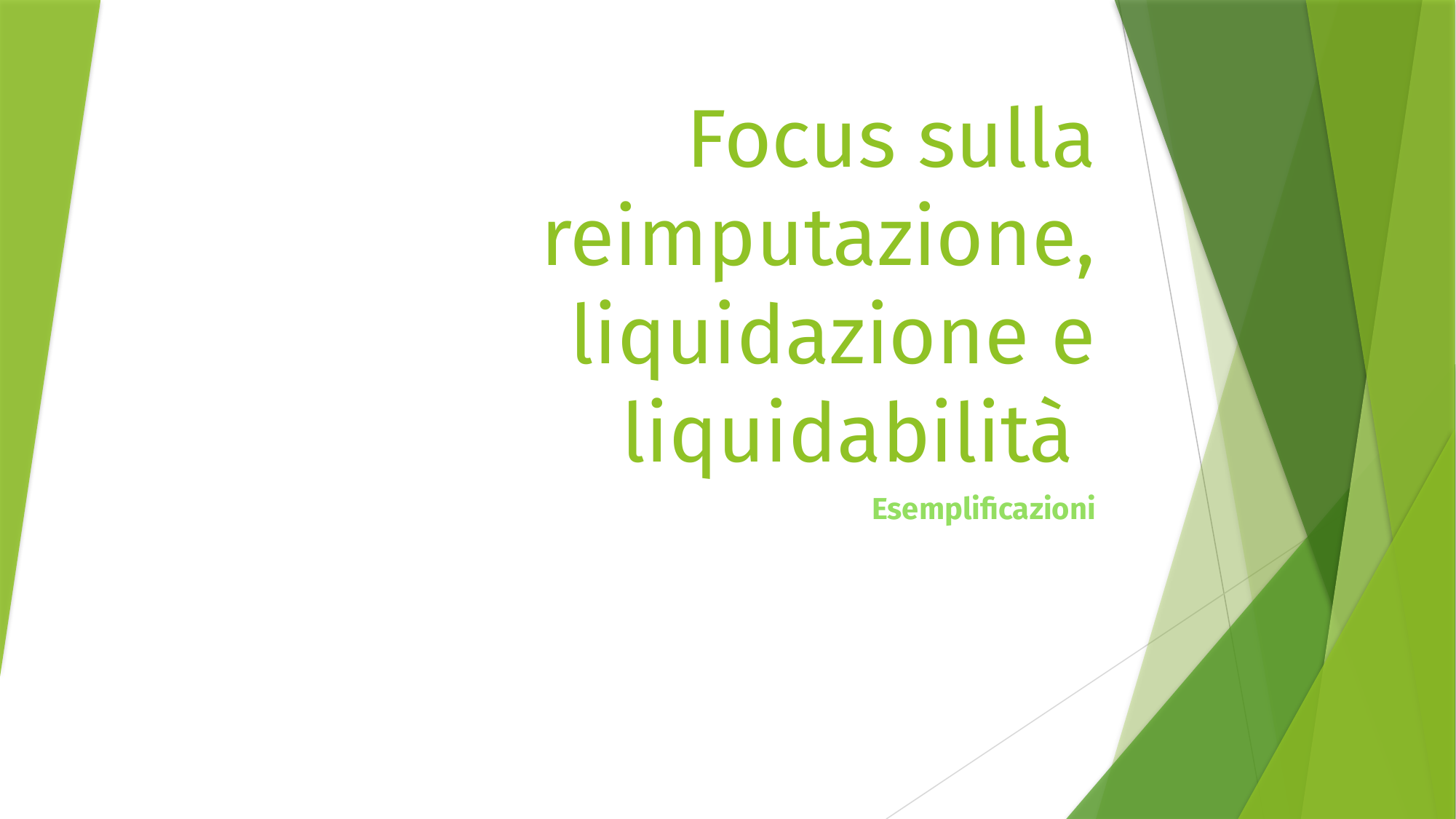

# Focus sulla reimputazione, liquidazione e liquidabilità
Esemplificazioni